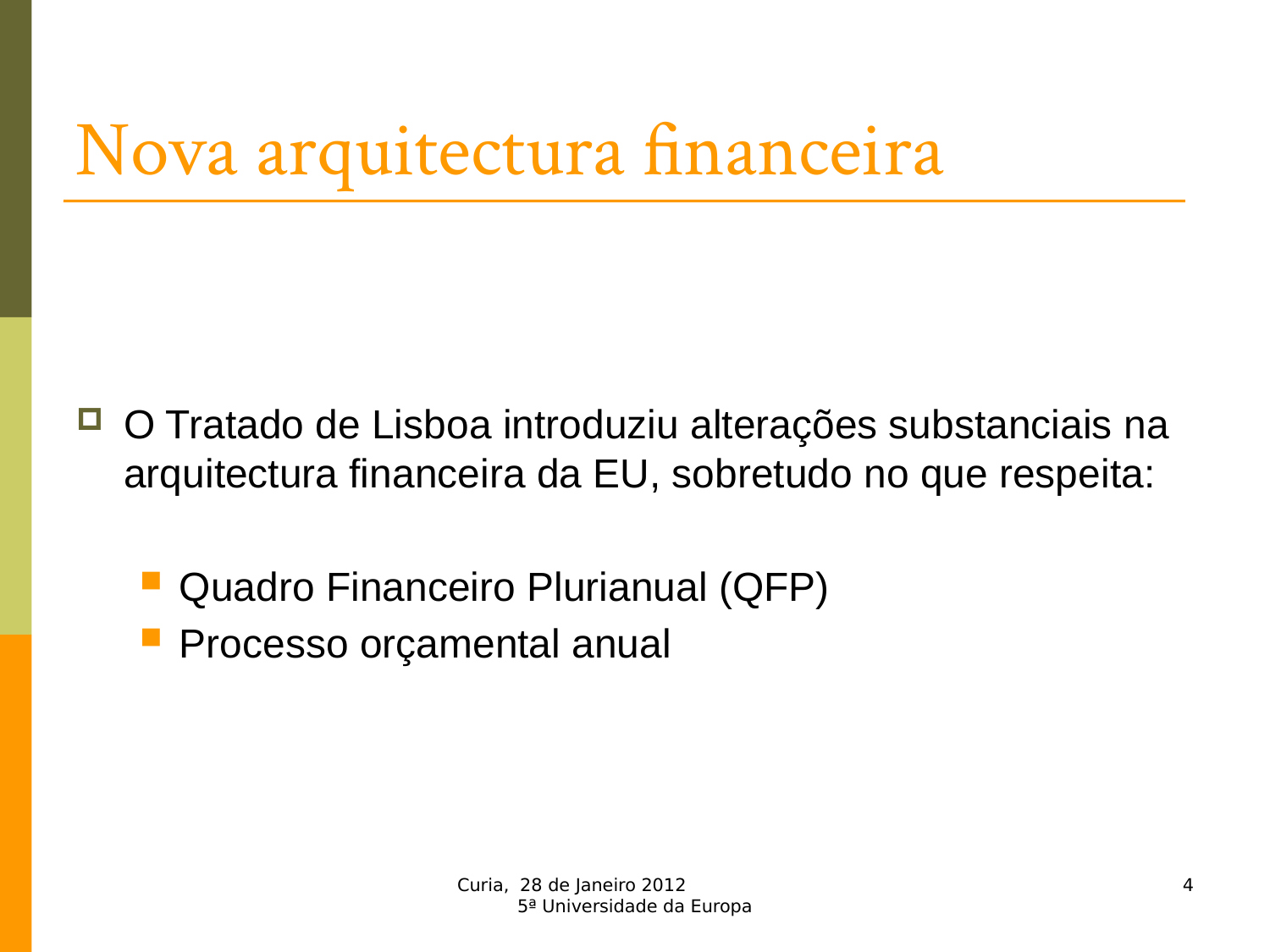

Nova arquitectura financeira

O Tratado de Lisboa introduziu alterações substanciais na arquitectura financeira da EU, sobretudo no que respeita:

Quadro Financeiro Plurianual (QFP)
Processo orçamental anual

Curia,  28 de Janeiro 2012                        5ª Universidade da Europa
4